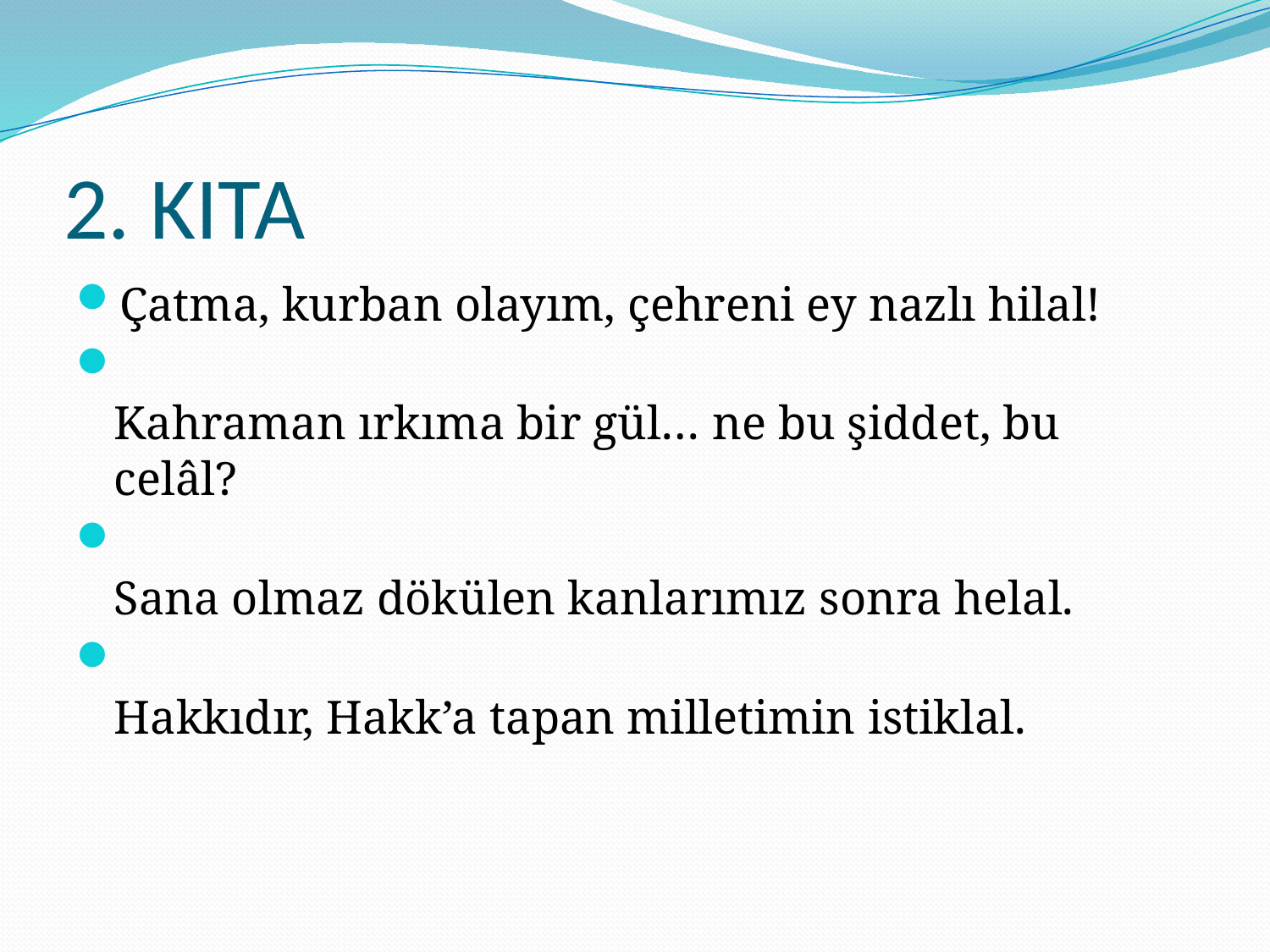

# 2. KITA
Çatma, kurban olayım, çehreni ey nazlı hilal!
Kahraman ırkıma bir gül… ne bu şiddet, bu celâl?
Sana olmaz dökülen kanlarımız sonra helal.
Hakkıdır, Hakk’a tapan milletimin istiklal.